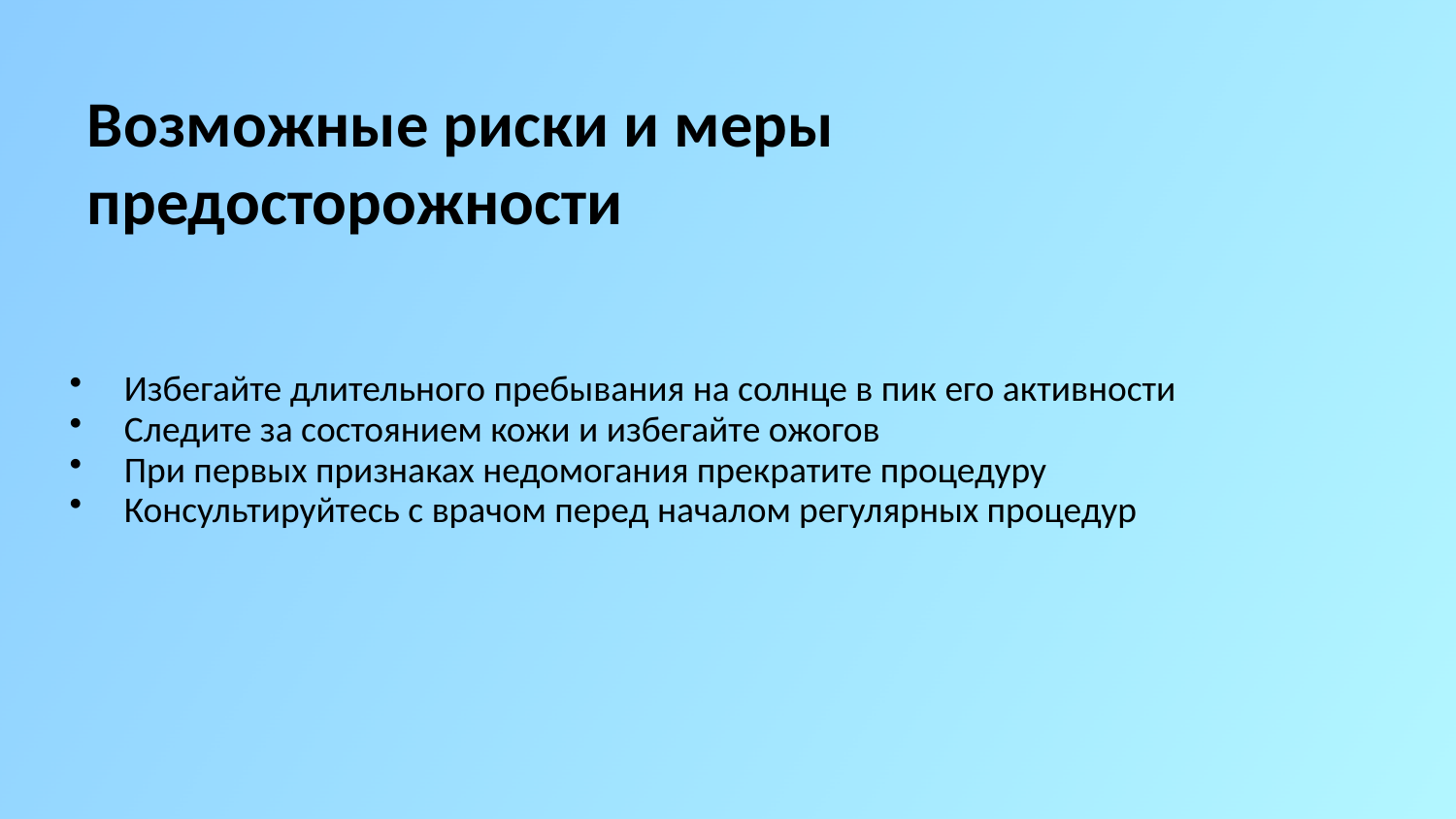

Возможные риски и меры предосторожности
Избегайте длительного пребывания на солнце в пик его активности
Следите за состоянием кожи и избегайте ожогов
При первых признаках недомогания прекратите процедуру
Консультируйтесь с врачом перед началом регулярных процедур